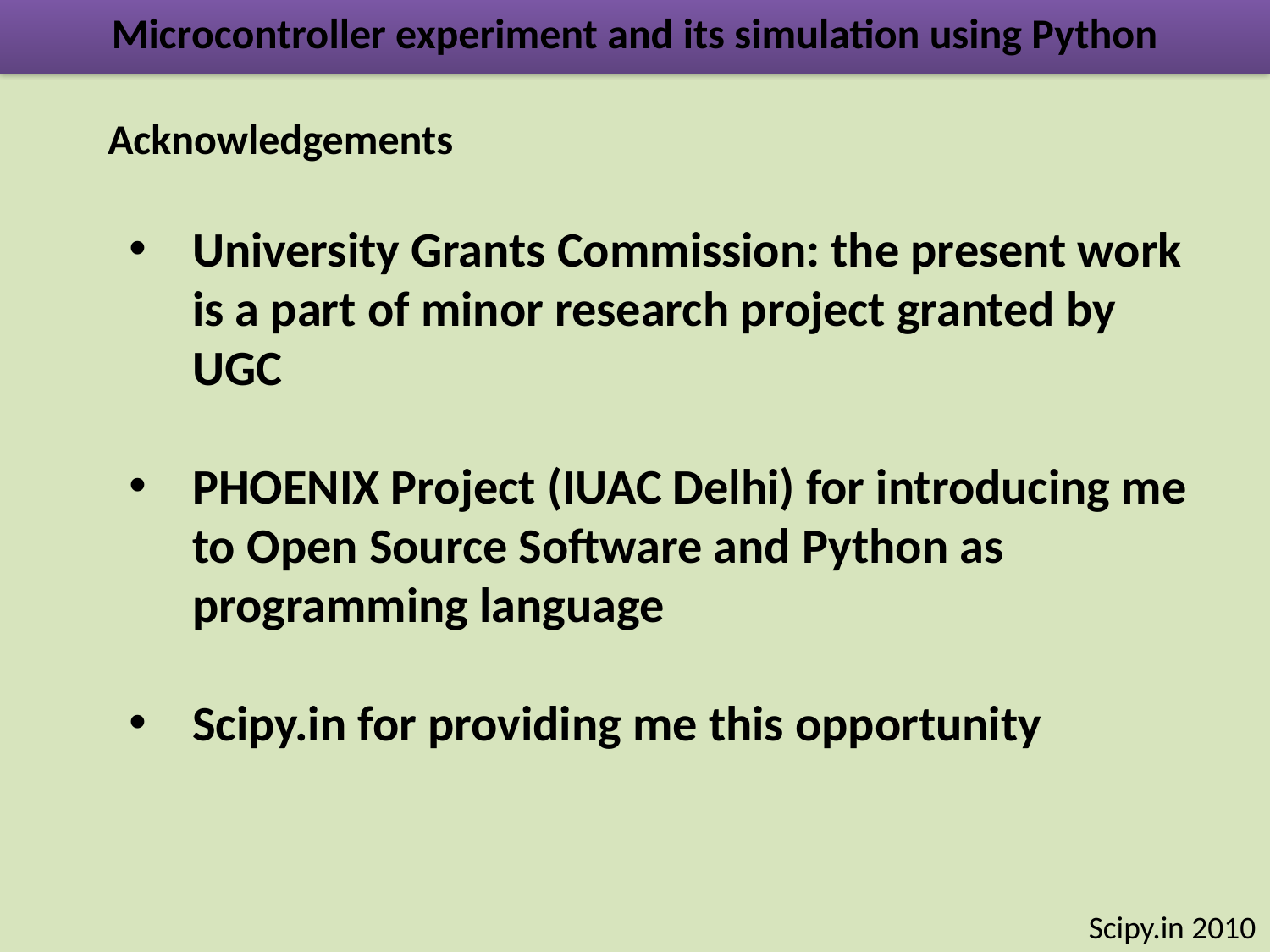

Microcontroller experiment and its simulation using Python
Acknowledgements
University Grants Commission: the present work is a part of minor research project granted by UGC

PHOENIX Project (IUAC Delhi) for introducing me to Open Source Software and Python as programming language

Scipy.in for providing me this opportunity

Scipy.in 2010